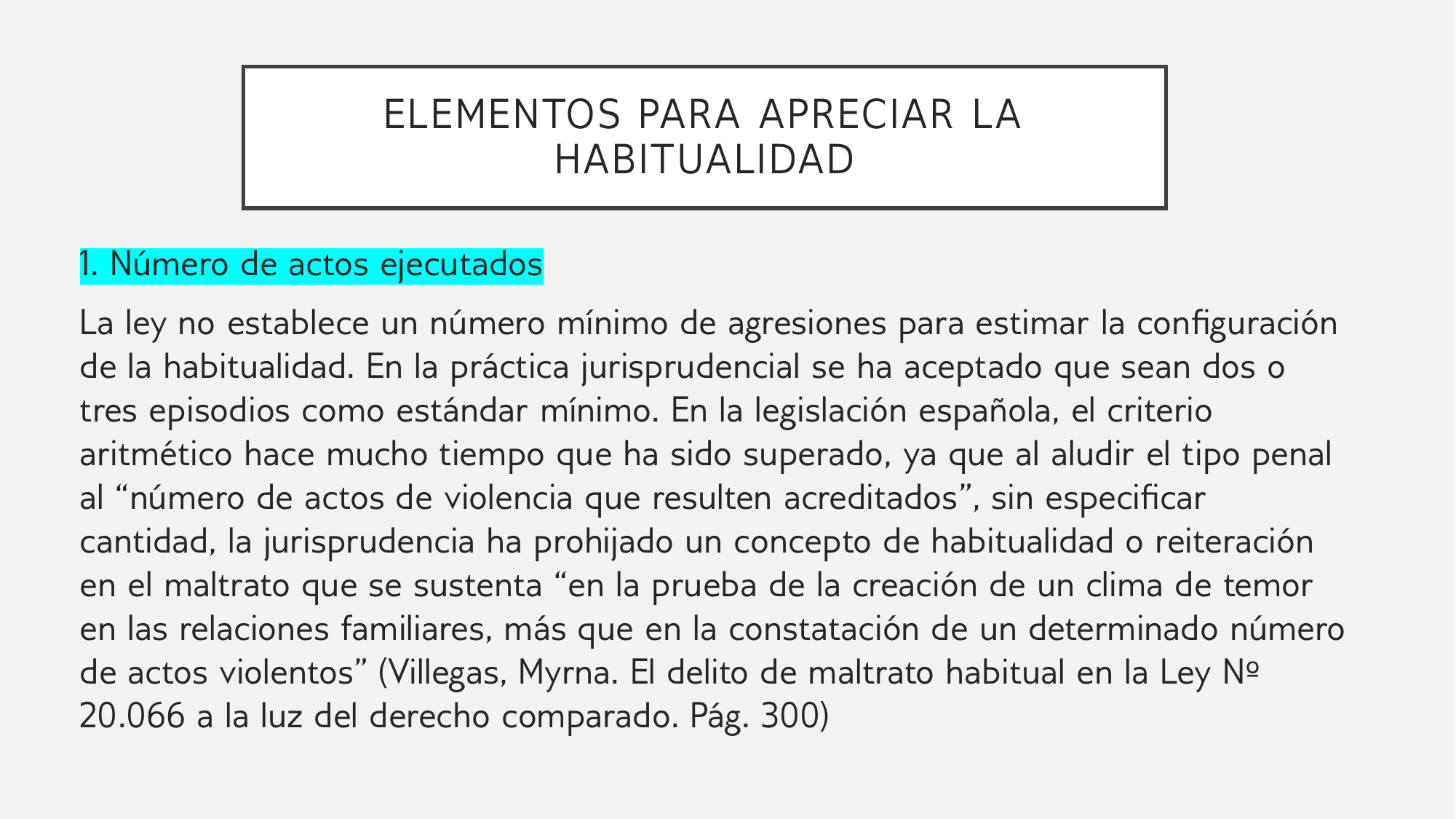

# Elementos para apreciar la habitualidad
1. Número de actos ejecutados
La ley no establece un número mínimo de agresiones para estimar la configuración de la habitualidad. En la práctica jurisprudencial se ha aceptado que sean dos o tres episodios como estándar mínimo. En la legislación española, el criterio aritmético hace mucho tiempo que ha sido superado, ya que al aludir el tipo penal al “número de actos de violencia que resulten acreditados”, sin especificar cantidad, la jurisprudencia ha prohijado un concepto de habitualidad o reiteración en el maltrato que se sustenta “en la prueba de la creación de un clima de temor en las relaciones familiares, más que en la constatación de un determinado número de actos violentos” (Villegas, Myrna. El delito de maltrato habitual en la Ley Nº 20.066 a la luz del derecho comparado. Pág. 300)